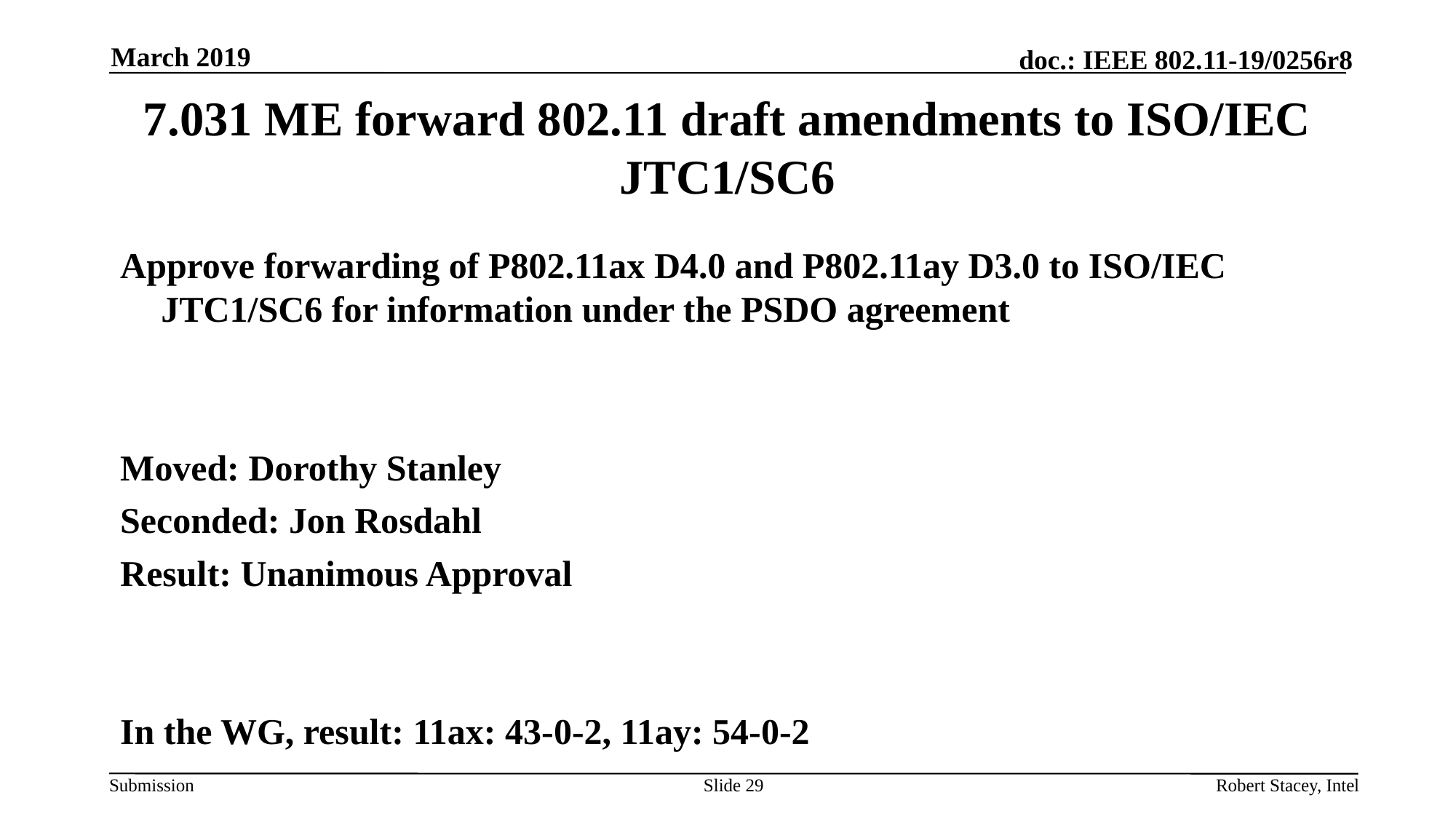

March 2019
# 7.031 ME forward 802.11 draft amendments to ISO/IEC JTC1/SC6
Approve forwarding of P802.11ax D4.0 and P802.11ay D3.0 to ISO/IEC JTC1/SC6 for information under the PSDO agreement

Moved: Dorothy Stanley
Seconded: Jon Rosdahl
Result: Unanimous Approval

In the WG, result: 11ax: 43-0-2, 11ay: 54-0-2

Slide 29
Robert Stacey, Intel